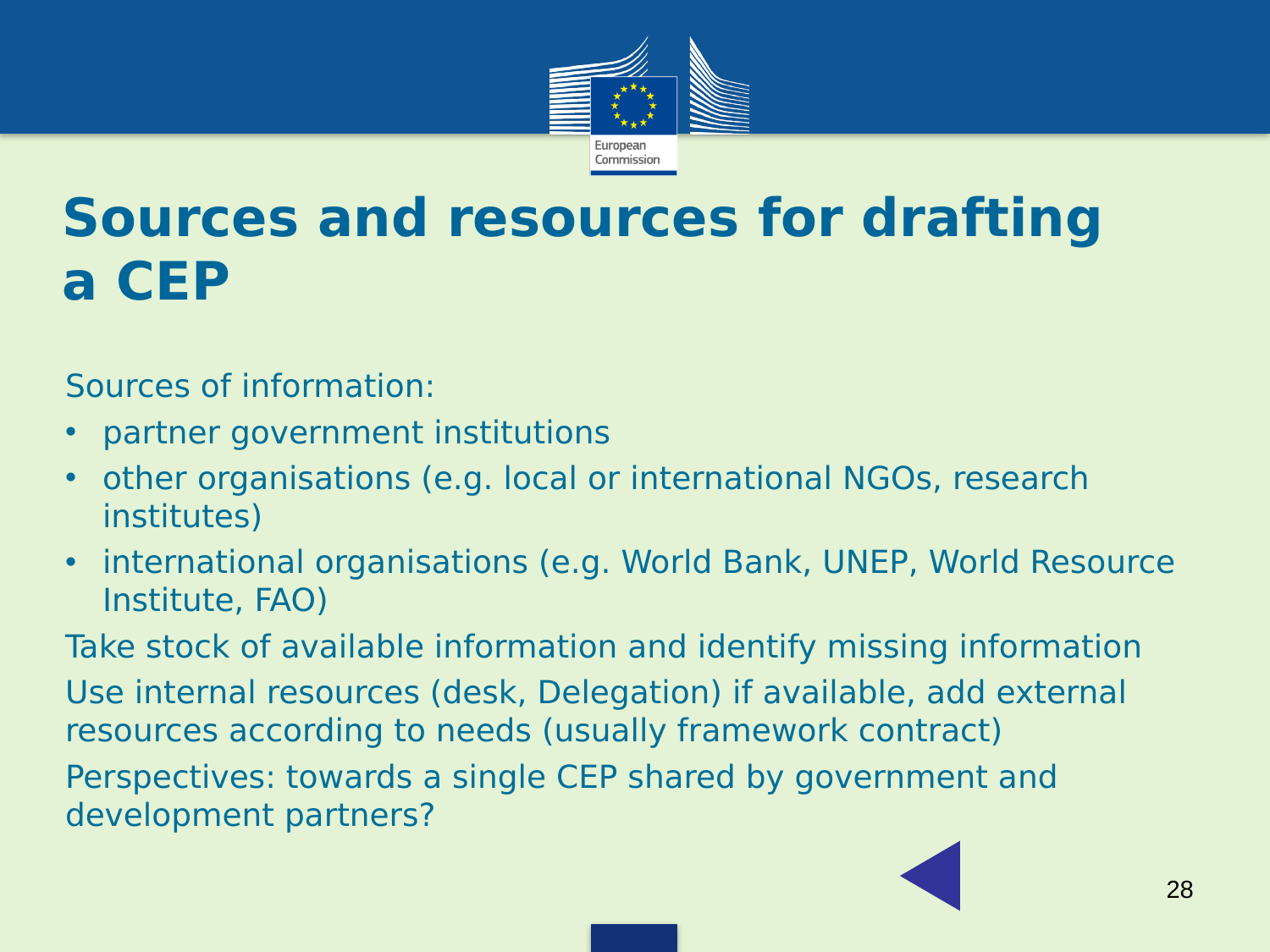

# Sources and resources for drafting a CEP
Sources of information:
partner government institutions
other organisations (e.g. local or international NGOs, research institutes)
international organisations (e.g. World Bank, UNEP, World Resource Institute, FAO)
Take stock of available information and identify missing information
Use internal resources (desk, Delegation) if available, add external resources according to needs (usually framework contract)
Perspectives: towards a single CEP shared by government and development partners?

28